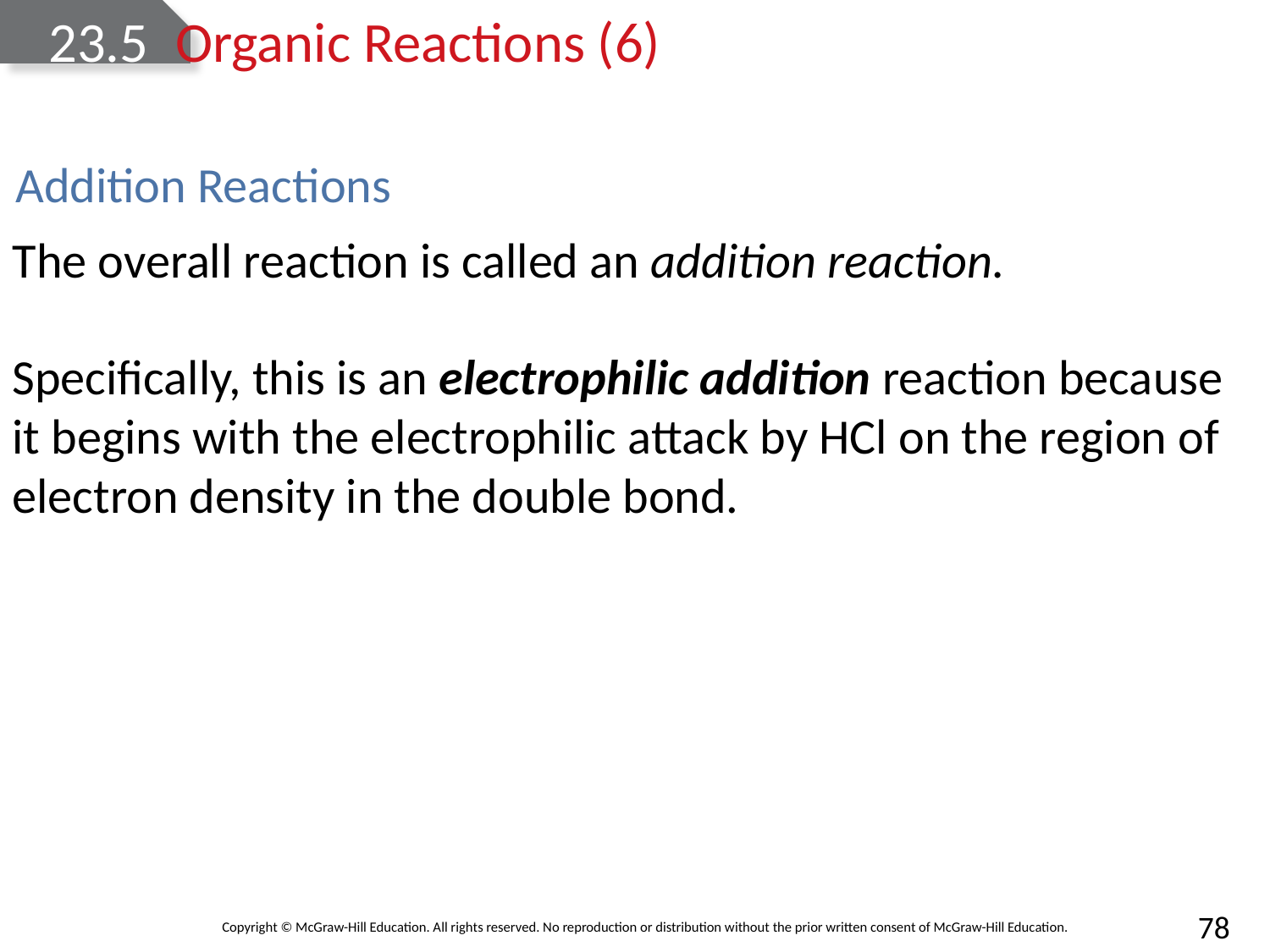

# 23.5 	Organic Reactions (6)
Addition Reactions
The overall reaction is called an addition reaction.
Specifically, this is an electrophilic addition reaction because it begins with the electrophilic attack by HCl on the region of electron density in the double bond.